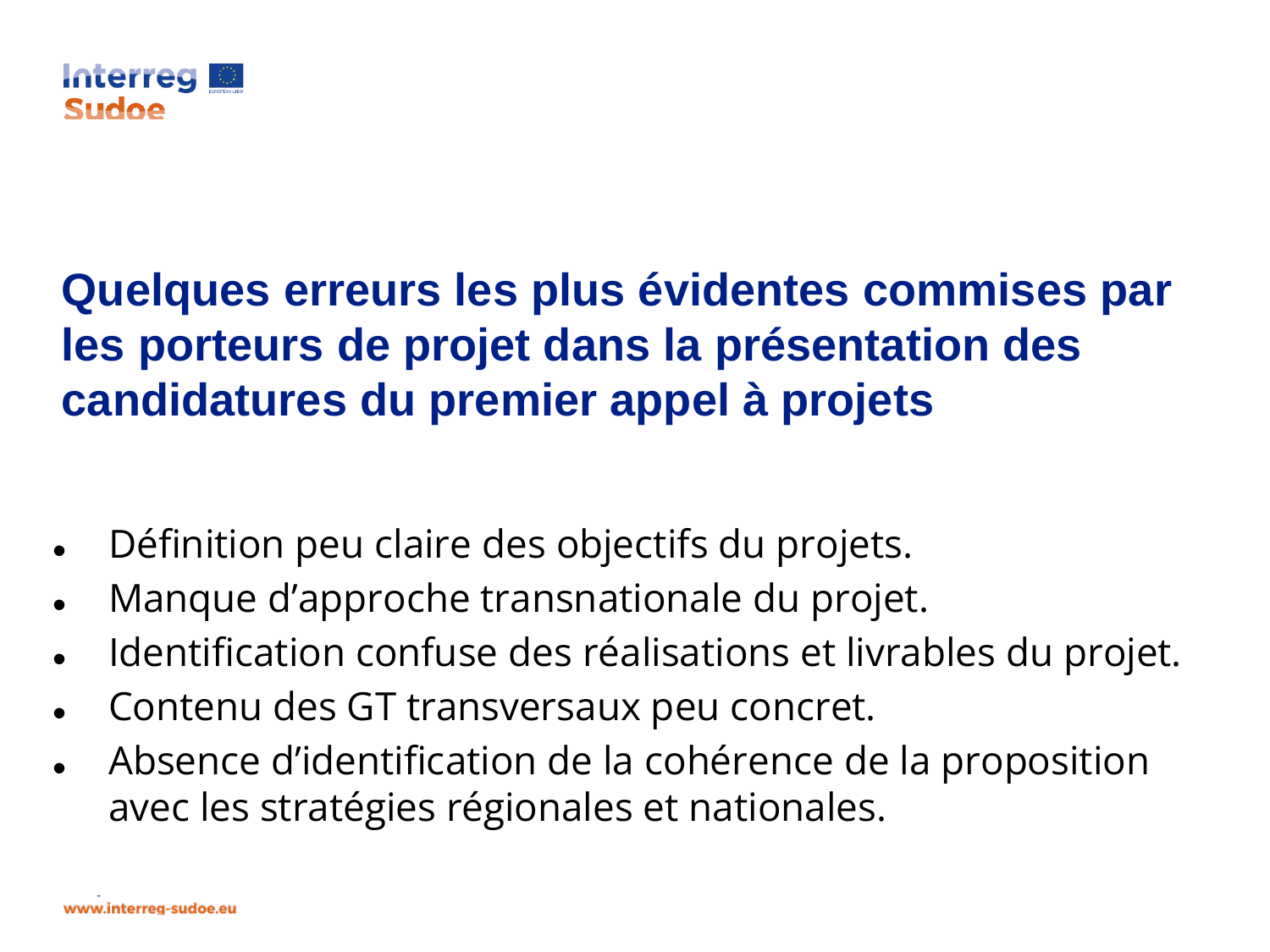

Définition peu claire des objectifs du projets.
Manque d’approche transnationale du projet.
Identification confuse des réalisations et livrables du projet.
Contenu des GT transversaux peu concret.
Absence d’identification de la cohérence de la proposition avec les stratégies régionales et nationales.
# Quelques erreurs les plus évidentes commises par les porteurs de projet dans la présentation des candidatures du premier appel à projets